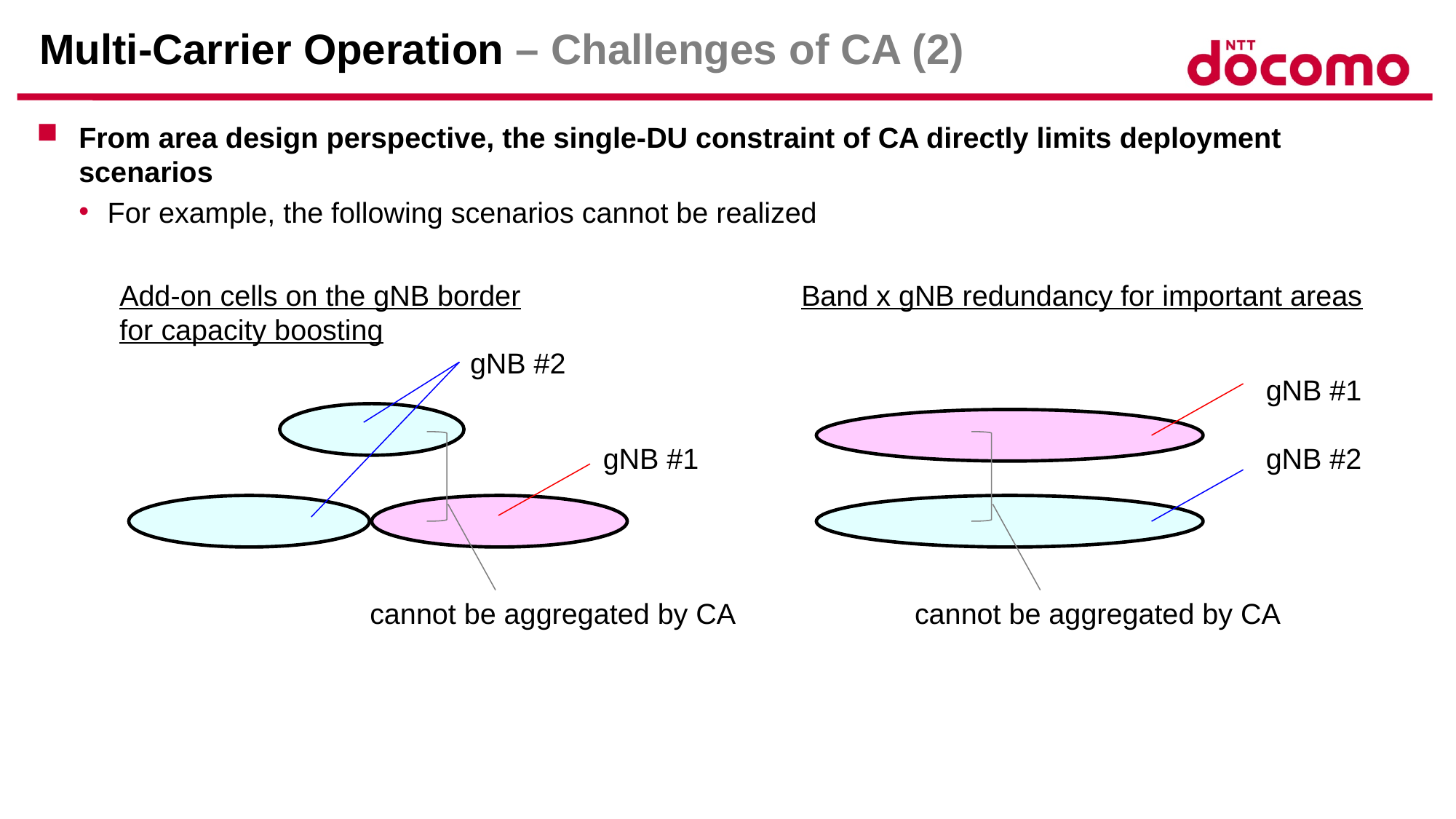

# Multi-Carrier Operation – Challenges of CA (2)
From area design perspective, the single-DU constraint of CA directly limits deployment scenarios
For example, the following scenarios cannot be realized
Add-on cells on the gNB border
for capacity boosting
Band x gNB redundancy for important areas
gNB #2
gNB #1

gNB #1
gNB #2

cannot be aggregated by CA
cannot be aggregated by CA